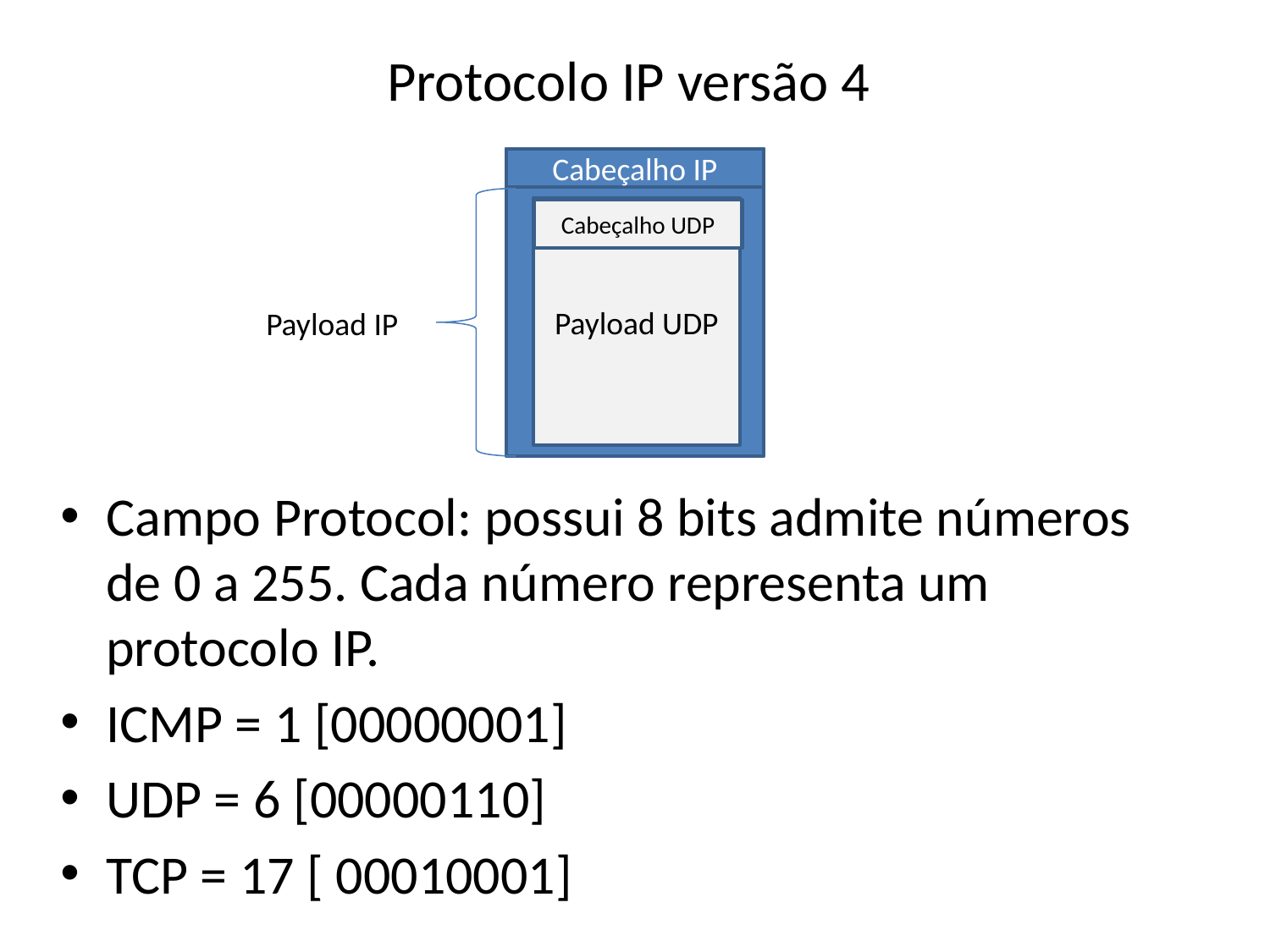

# Protocolo IP versão 4

Cabeçalho IP

Payload UDP
Cabeçalho UDP
Payload IP
Campo Protocol: possui 8 bits admite números de 0 a 255. Cada número representa um protocolo IP.
ICMP = 1 [00000001]
UDP = 6 [00000110]
TCP = 17 [ 00010001]